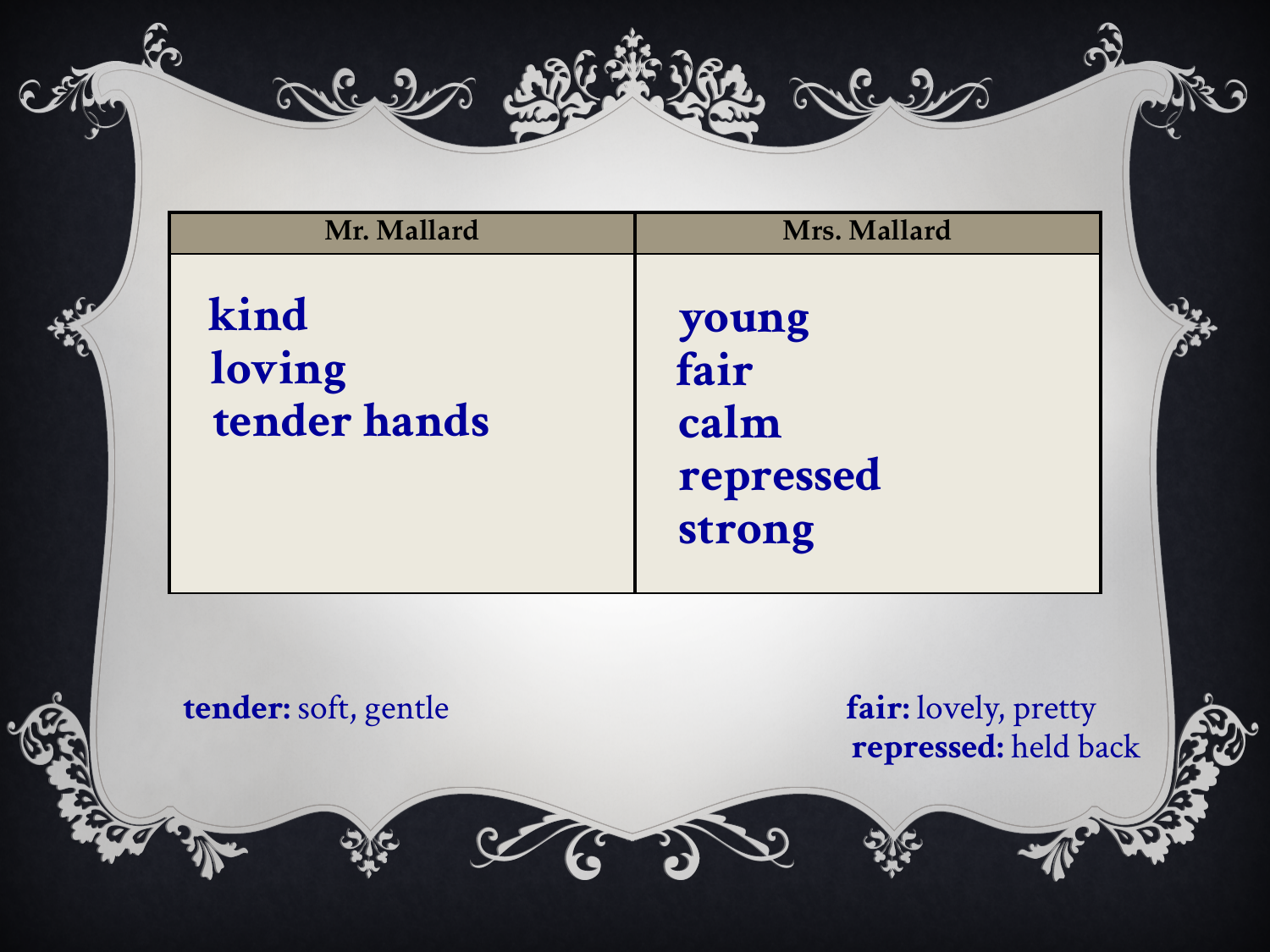

| Mr. Mallard | Mrs. Mallard |
| --- | --- |
|  |  |
kind
young
loving
fair
tender hands
calm
repressed
strong
tender: soft, gentle
fair: lovely, pretty
repressed: held back